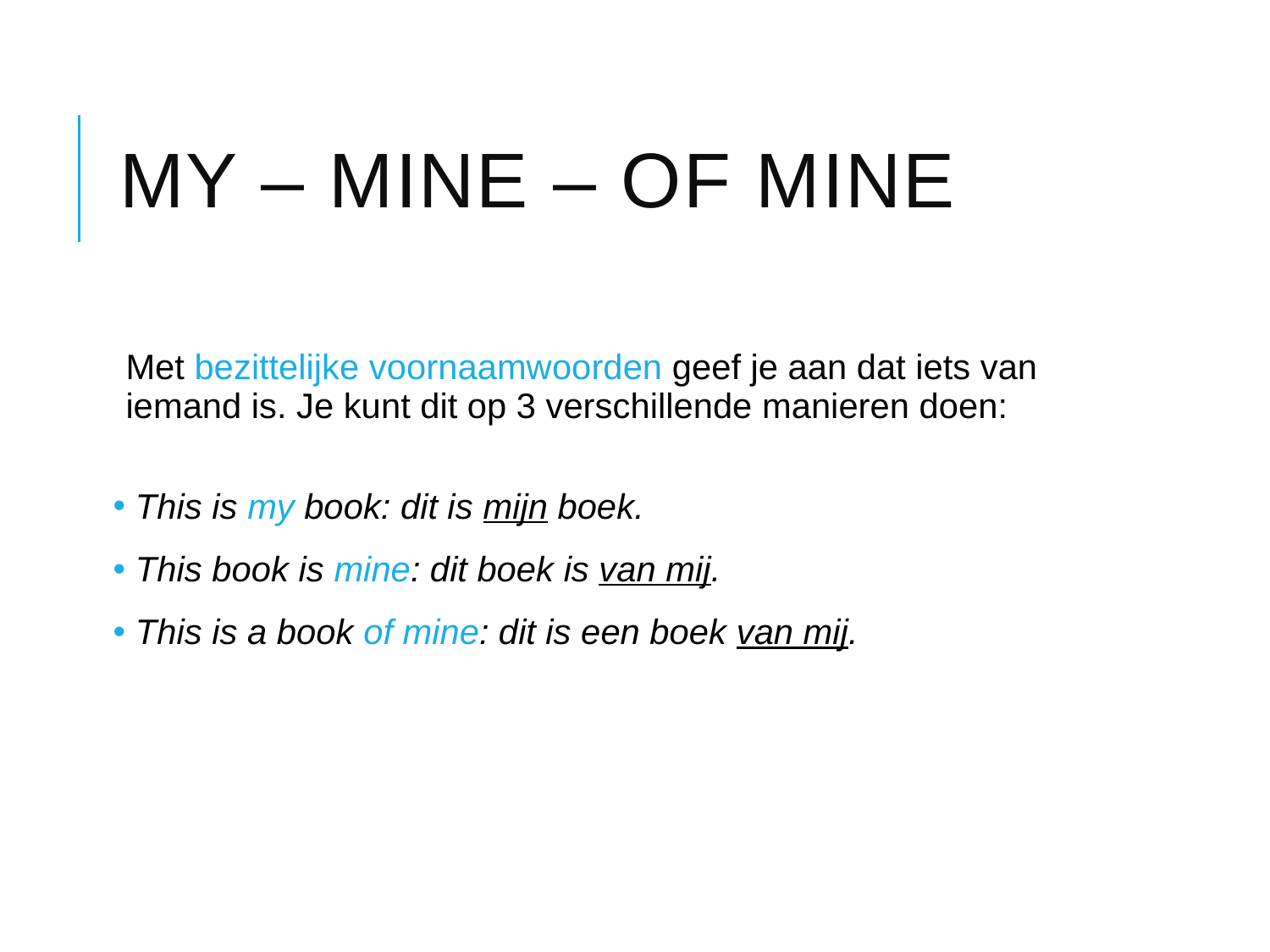

# My – mine – of mine

Met bezittelijke voornaamwoorden geef je aan dat iets van iemand is. Je kunt dit op 3 verschillende manieren doen:
 This is my book: dit is mijn boek.
 This book is mine: dit boek is van mij.
 This is a book of mine: dit is een boek van mij.